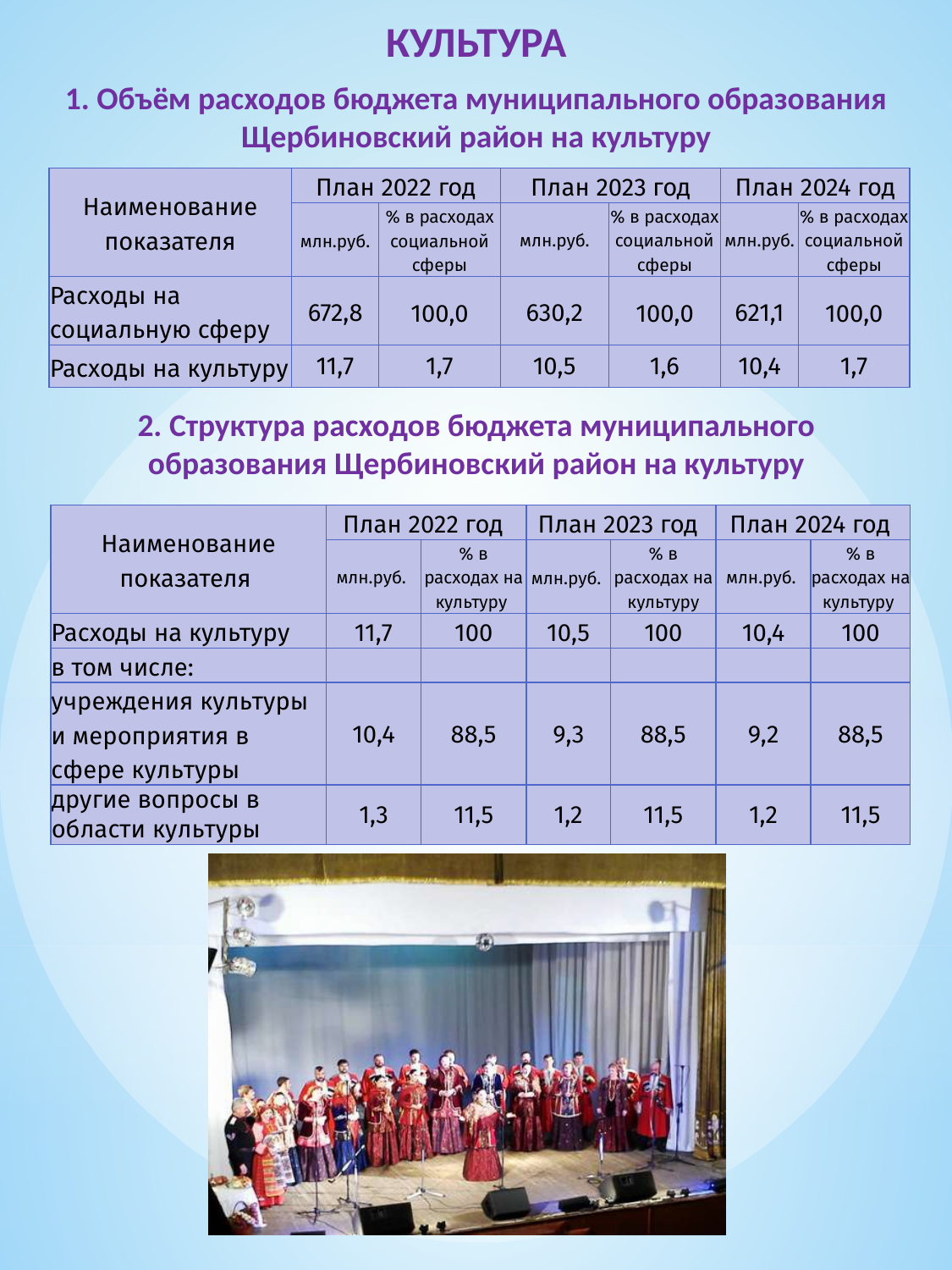

КУЛЬТУРА
1. Объём расходов бюджета муниципального образования Щербиновский район на культуру
| Наименование показателя | План 2022 год |  | План 2023 год |  | План 2024 год |  |
| --- | --- | --- | --- | --- | --- | --- |
|  | млн.руб. | % в расходах социальной сферы | млн.руб. | % в расходах социальной сферы | млн.руб. | % в расходах социальной сферы |
| Расходы на социальную сферу | 672,8 | 100,0 | 630,2 | 100,0 | 621,1 | 100,0 |
| Расходы на культуру | 11,7 | 1,7 | 10,5 | 1,6 | 10,4 | 1,7 |
2. Структура расходов бюджета муниципального образования Щербиновский район на культуру
| Наименование показателя | План 2022 год |  | План 2023 год |  | План 2024 год |  |
| --- | --- | --- | --- | --- | --- | --- |
|  | млн.руб. | % в расходах на культуру | млн.руб. | % в расходах на культуру | млн.руб. | % в расходах на культуру |
| Расходы на культуру | 11,7 | 100 | 10,5 | 100 | 10,4 | 100 |
| в том числе: |  |  |  |  |  |  |
| учреждения культуры и мероприятия в сфере культуры | 10,4 | 88,5 | 9,3 | 88,5 | 9,2 | 88,5 |
| другие вопросы в области культуры | 1,3 | 11,5 | 1,2 | 11,5 | 1,2 | 11,5 |